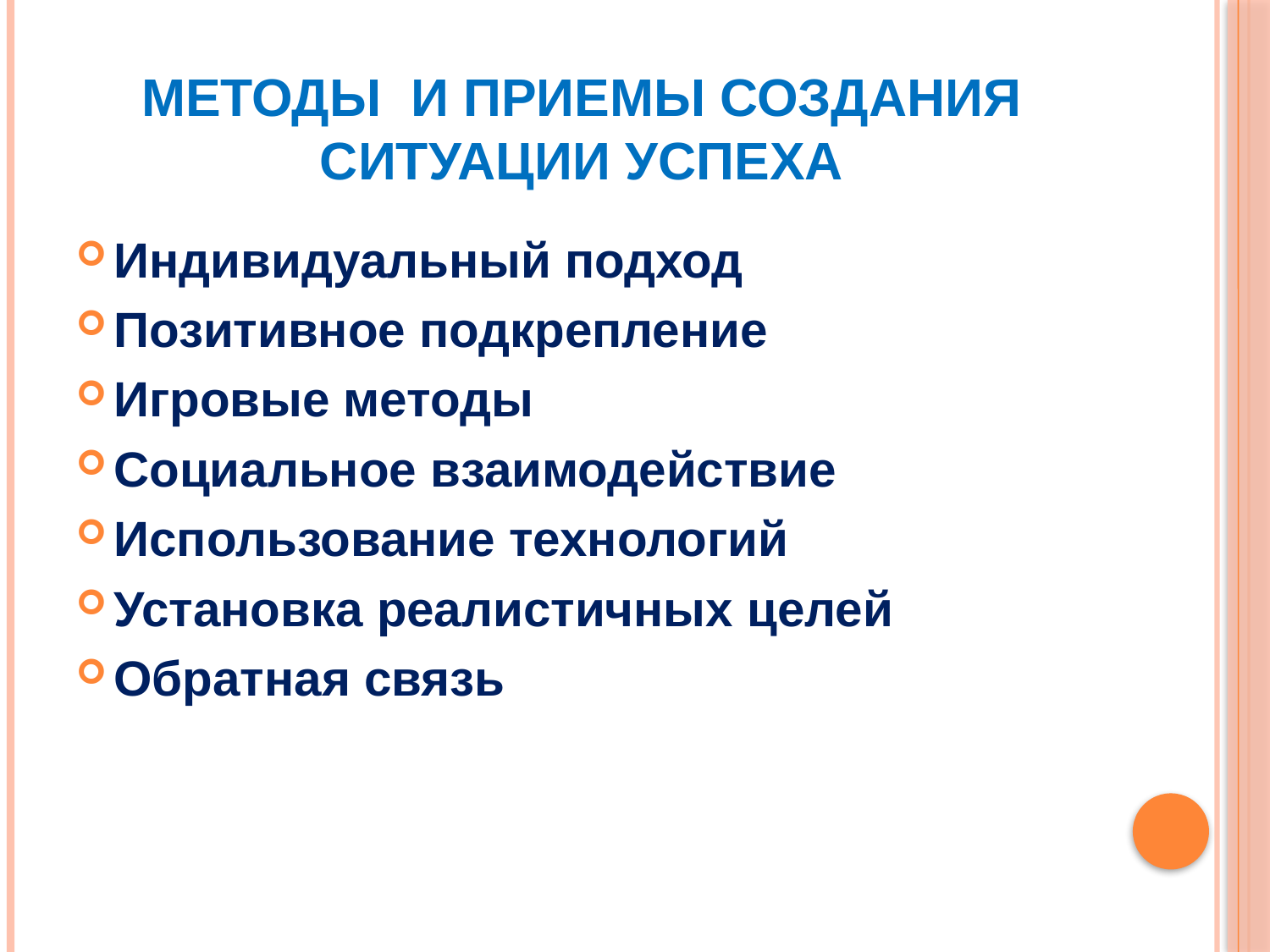

# МЕТОДЫ  И ПРИЕМЫ СОЗДАНИЯ СИТУАЦИИ УСПЕХА
Индивидуальный подход
Позитивное подкрепление
Игровые методы
Социальное взаимодействие
Использование технологий
Установка реалистичных целей
Обратная связь